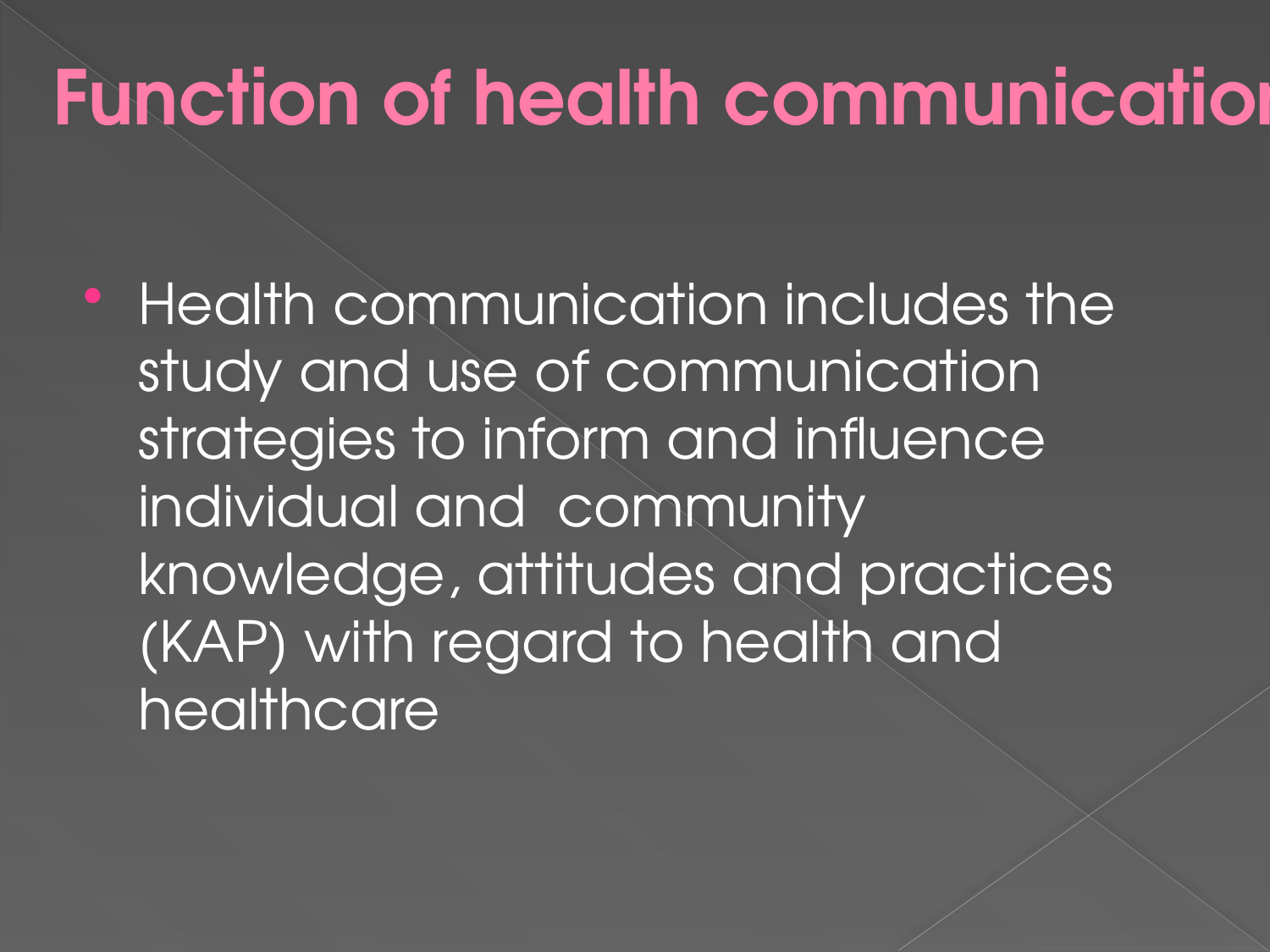

# Function of health communication
Health communication includes the study and use of communication strategies to inform and influence individual and  community knowledge, attitudes and practices (KAP) with regard to health and healthcare